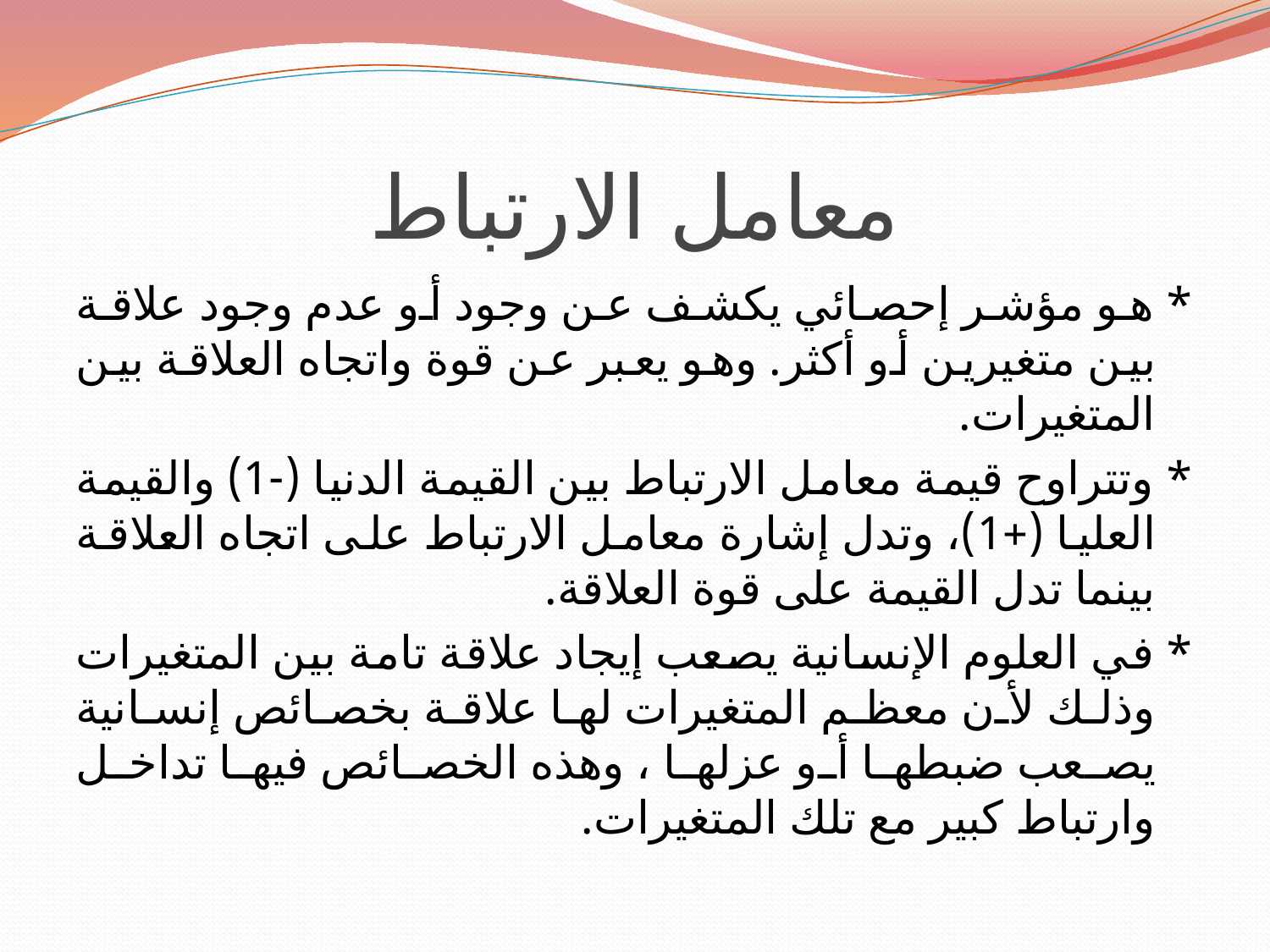

# معامل الارتباط
* هو مؤشر إحصائي يكشف عن وجود أو عدم وجود علاقة بين متغيرين أو أكثر. وهو يعبر عن قوة واتجاه العلاقة بين المتغيرات.
* وتتراوح قيمة معامل الارتباط بين القيمة الدنيا (-1) والقيمة العليا (+1)، وتدل إشارة معامل الارتباط على اتجاه العلاقة بينما تدل القيمة على قوة العلاقة.
* في العلوم الإنسانية يصعب إيجاد علاقة تامة بين المتغيرات وذلك لأن معظم المتغيرات لها علاقة بخصائص إنسانية يصعب ضبطها أو عزلها ، وهذه الخصائص فيها تداخل وارتباط كبير مع تلك المتغيرات.